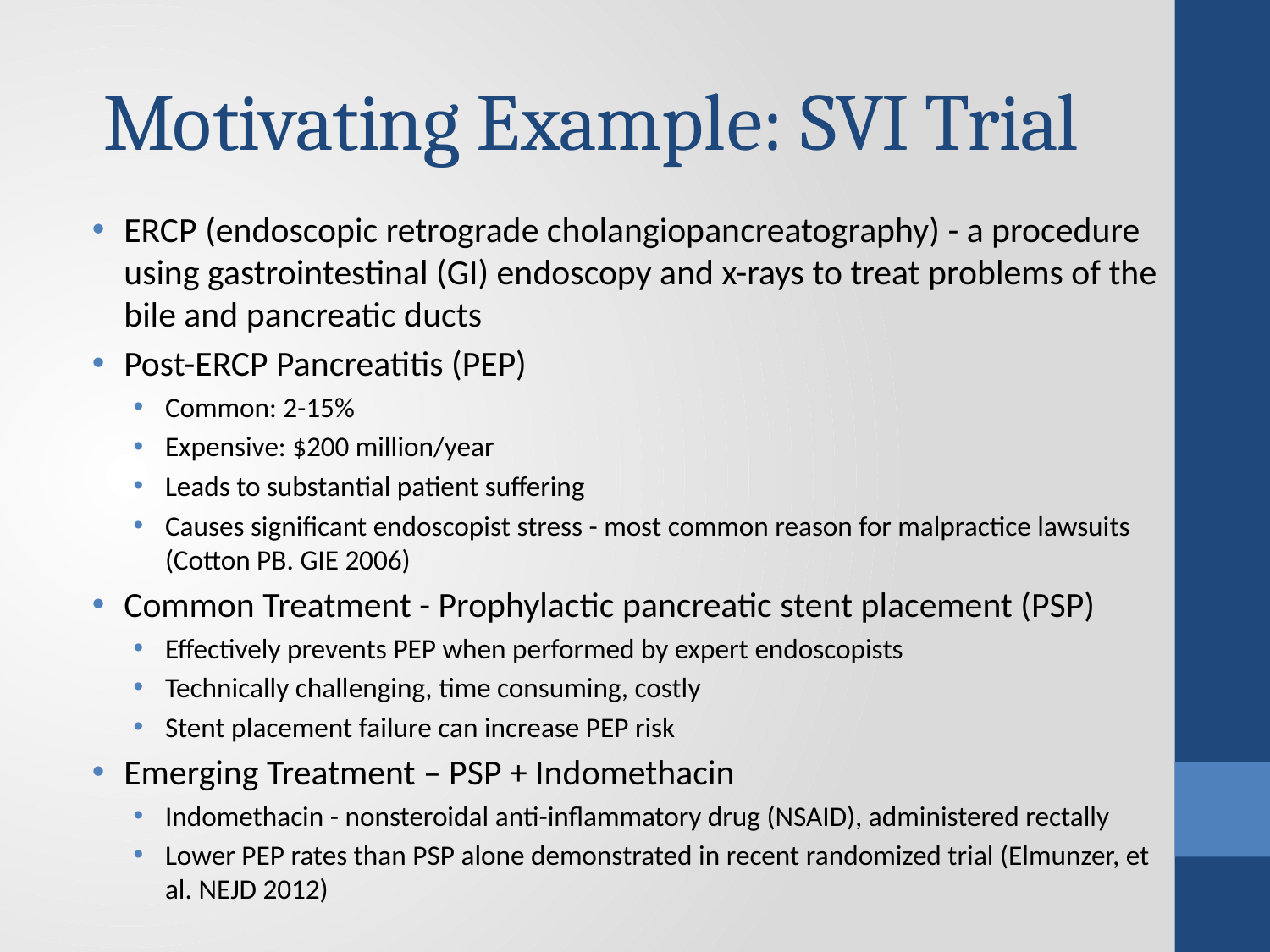

# Motivating Example: SVI Trial
ERCP (endoscopic retrograde cholangiopancreatography) - a procedure using gastrointestinal (GI) endoscopy and x-rays to treat problems of the bile and pancreatic ducts
Post-ERCP Pancreatitis (PEP)
Common: 2-15%
Expensive: $200 million/year
Leads to substantial patient suffering
Causes significant endoscopist stress - most common reason for malpractice lawsuits (Cotton PB. GIE 2006)
Common Treatment - Prophylactic pancreatic stent placement (PSP)
Effectively prevents PEP when performed by expert endoscopists
Technically challenging, time consuming, costly
Stent placement failure can increase PEP risk
Emerging Treatment – PSP + Indomethacin
Indomethacin - nonsteroidal anti-inflammatory drug (NSAID), administered rectally
Lower PEP rates than PSP alone demonstrated in recent randomized trial (Elmunzer, et al. NEJD 2012)